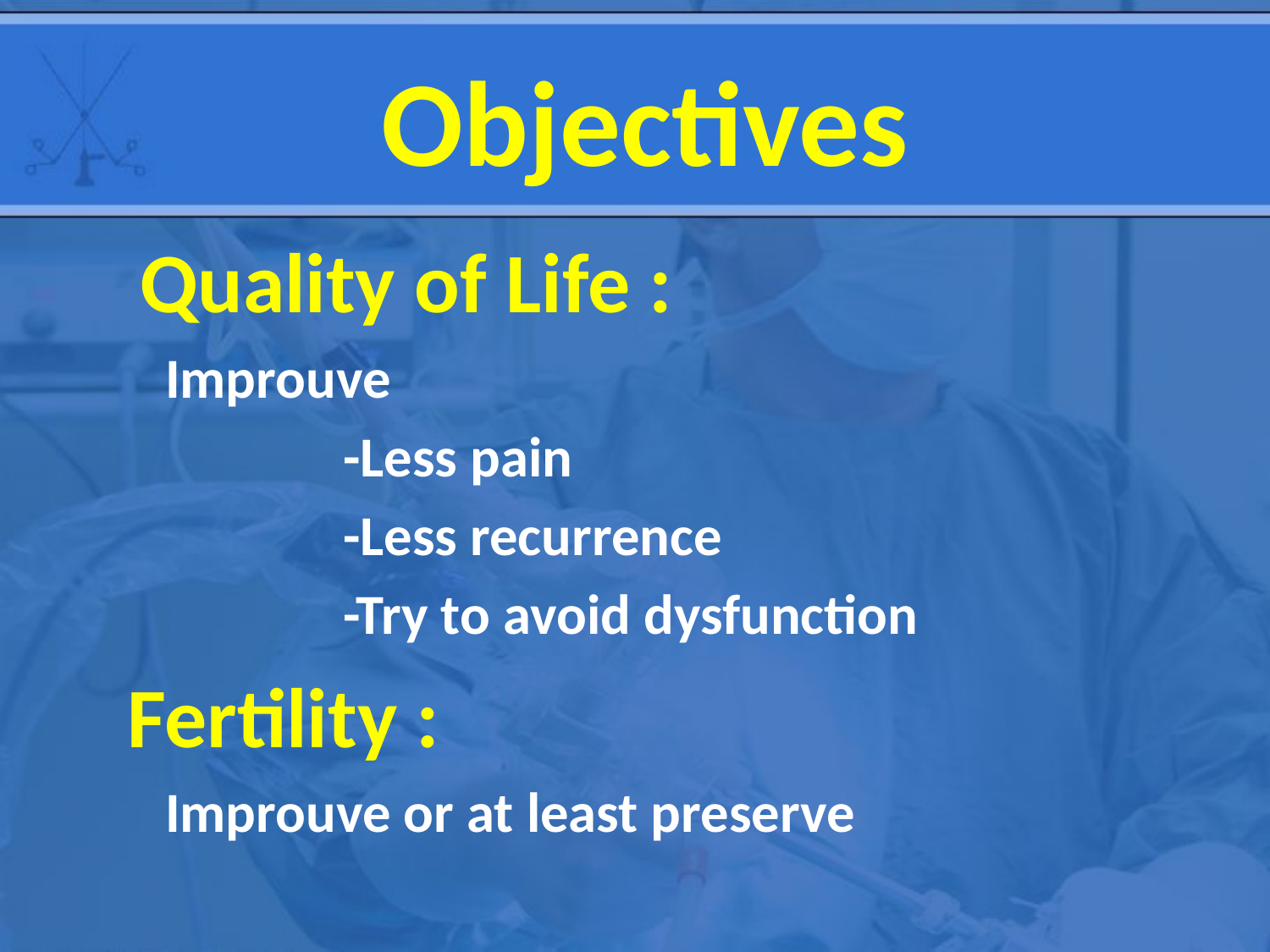

# Objectives
Quality of Life :
       Improuve
                     -Less pain
                     -Less recurrence
                     -Try to avoid dysfunction
    Fertility :
       Improuve or at least preserve